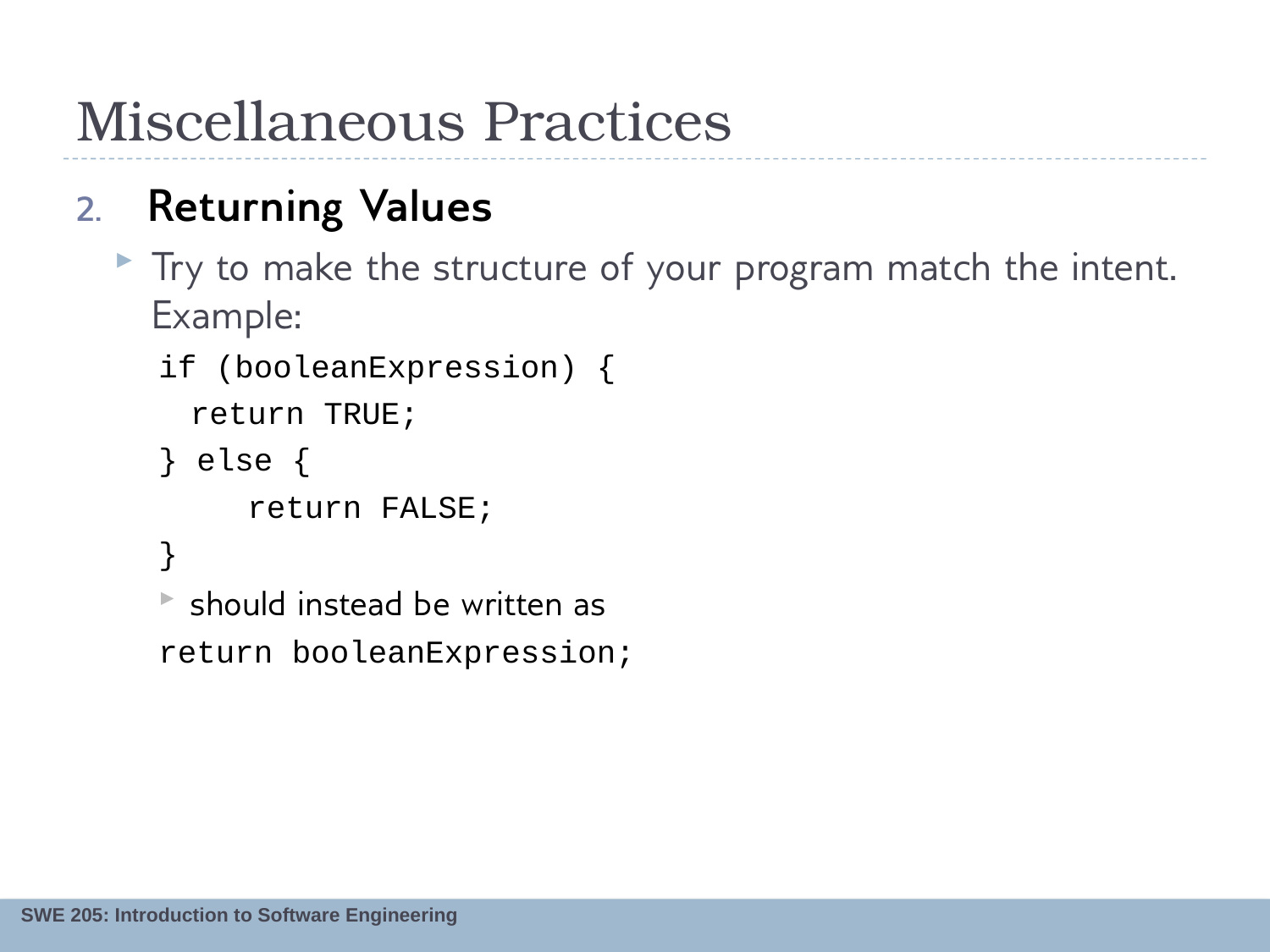

# Miscellaneous Practices
Returning Values
Try to make the structure of your program match the intent. Example:
if (booleanExpression) {
	return TRUE;
} else {
	   return FALSE;
}
should instead be written as
return booleanExpression;